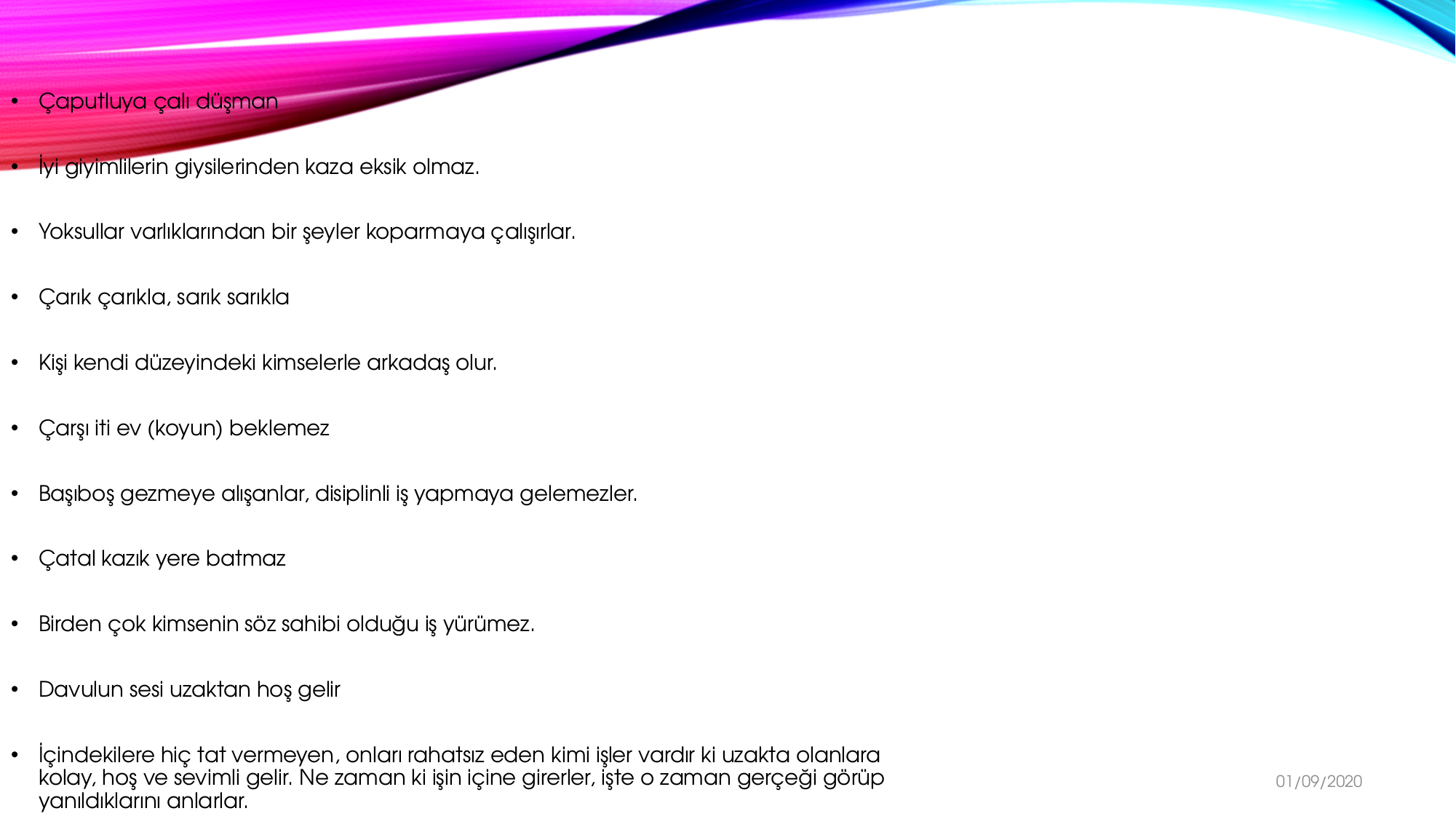

Çaputluya çalı düşman

İyi giyimlilerin giysilerinden kaza eksik olmaz.

Yoksullar varlıklarından bir şeyler koparmaya çalışırlar.

Çarık çarıkla, sarık sarıkla

Kişi kendi düzeyindeki kimselerle arkadaş olur.

Çarşı iti ev (koyun) beklemez

Başıboş gezmeye alışanlar, disiplinli iş yapmaya gelemezler.

Çatal kazık yere batmaz

Birden çok kimsenin söz sahibi olduğu iş yürümez.

Davulun sesi uzaktan hoş gelir

İçindekilere hiç tat vermeyen, onları rahatsız eden kimi işler vardır ki uzakta olanlara kolay, hoş ve sevimli gelir. Ne zaman ki işin içine girerler, işte o zaman gerçeği görüp yanıldıklarını anlarlar.

01/09/2020